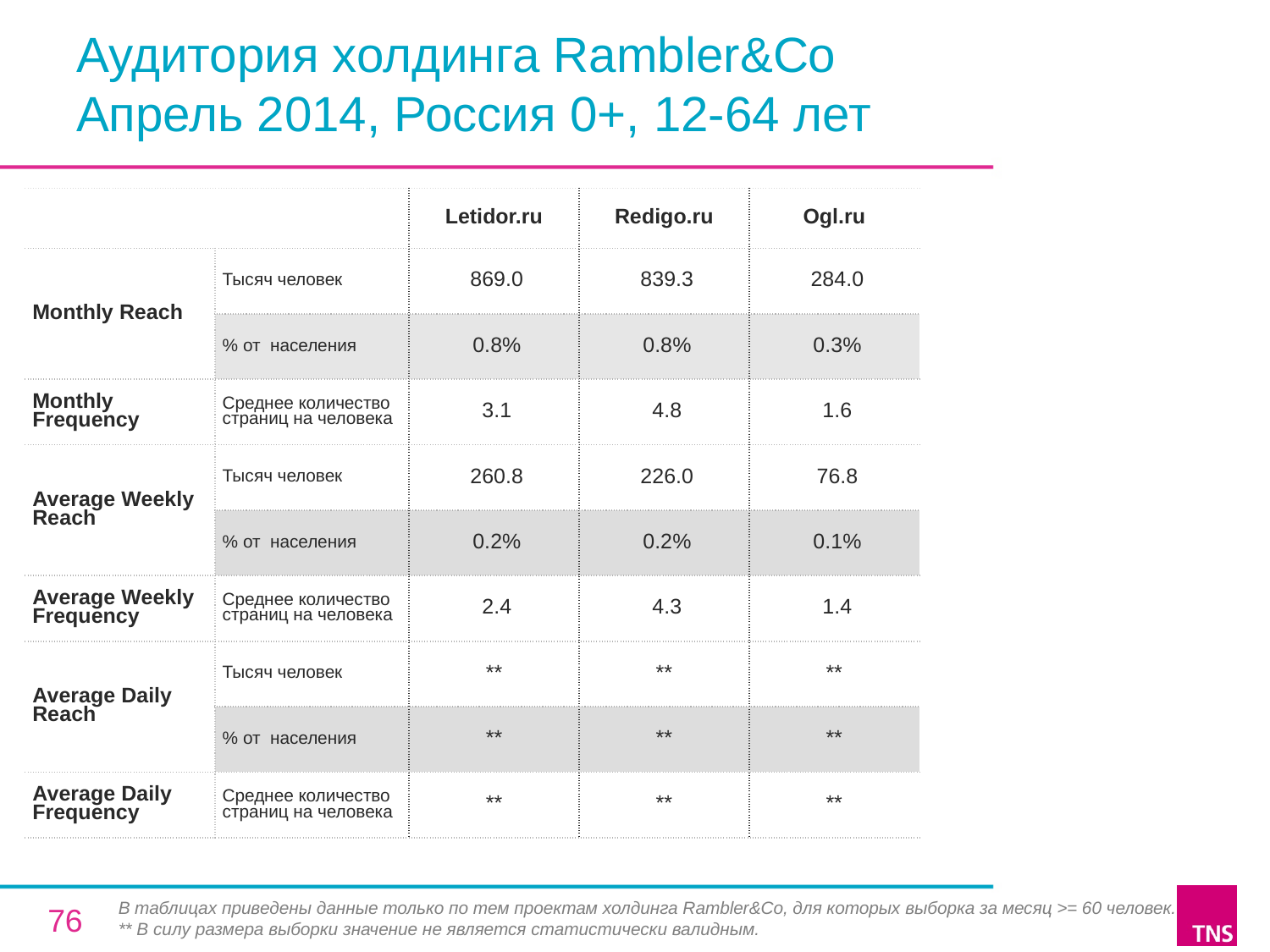

# Аудитория холдинга Rambler&Co Апрель 2014, Россия 0+, 12-64 лет
|  |  | Letidor.ru | Redigo.ru | Ogl.ru |
| --- | --- | --- | --- | --- |
| Monthly Reach | Тысяч человек | 869.0 | 839.3 | 284.0 |
|  | % от населения | 0.8% | 0.8% | 0.3% |
| Monthly Frequency | Среднее количество страниц на человека | 3.1 | 4.8 | 1.6 |
| Average Weekly Reach | Тысяч человек | 260.8 | 226.0 | 76.8 |
|  | % от населения | 0.2% | 0.2% | 0.1% |
| Average Weekly Frequency | Среднее количество страниц на человека | 2.4 | 4.3 | 1.4 |
| Average Daily Reach | Тысяч человек | \*\* | \*\* | \*\* |
|  | % от населения | \*\* | \*\* | \*\* |
| Average Daily Frequency | Среднее количество страниц на человека | \*\* | \*\* | \*\* |
В таблицах приведены данные только по тем проектам холдинга Rambler&Co, для которых выборка за месяц >= 60 человек.
** В силу размера выборки значение не является статистически валидным.
76